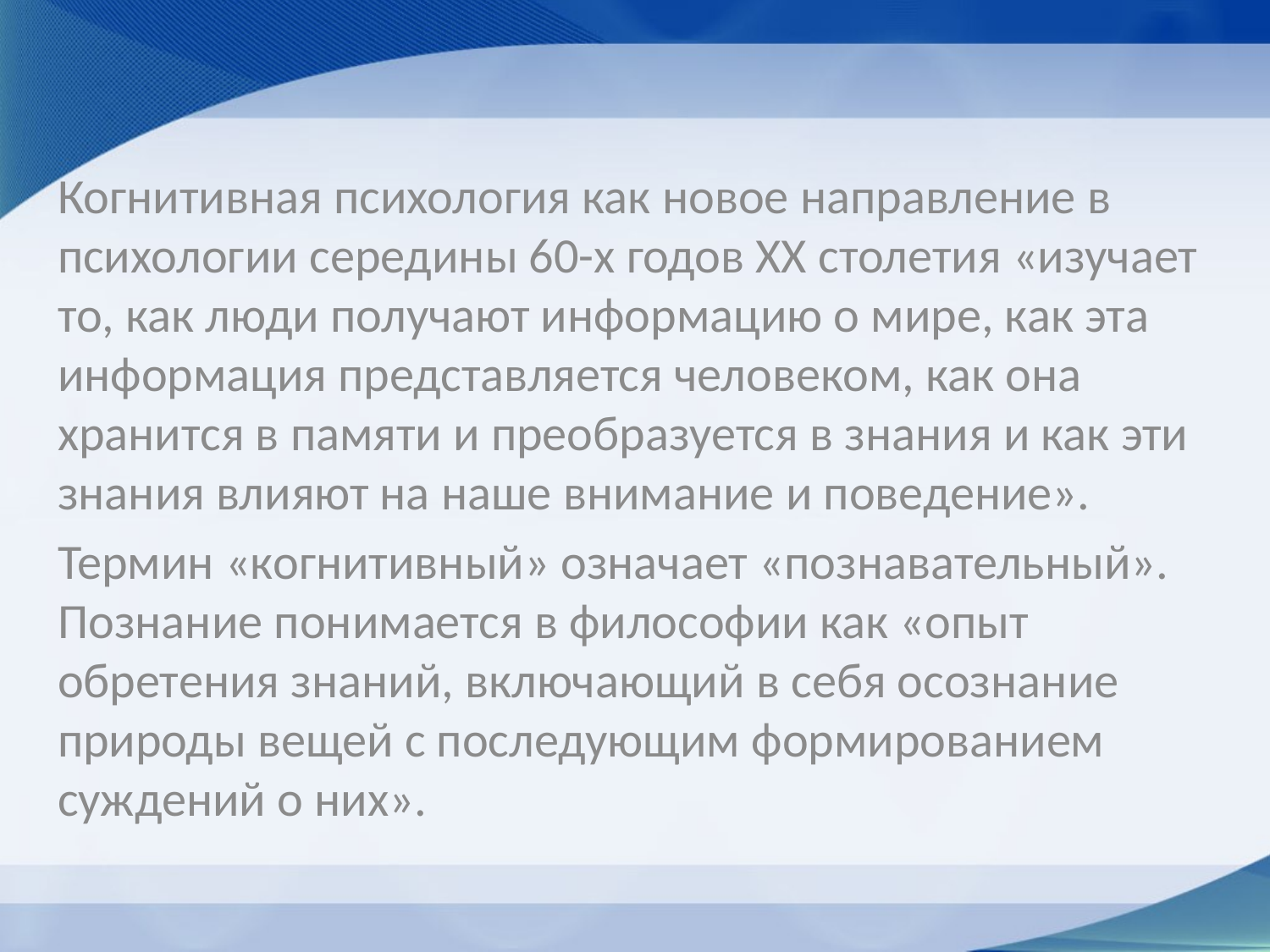

Когнитивная психология как новое направление в психологии середины 60-х годов ХХ столетия «изучает то, как люди получают информацию о мире, как эта информация представляется человеком, как она хранится в памяти и преобразуется в знания и как эти знания влияют на наше внимание и поведение».
Термин «когнитивный» означает «познавательный». Познание понимается в философии как «опыт обретения знаний, включающий в себя осознание природы вещей с последующим формированием суждений о них».